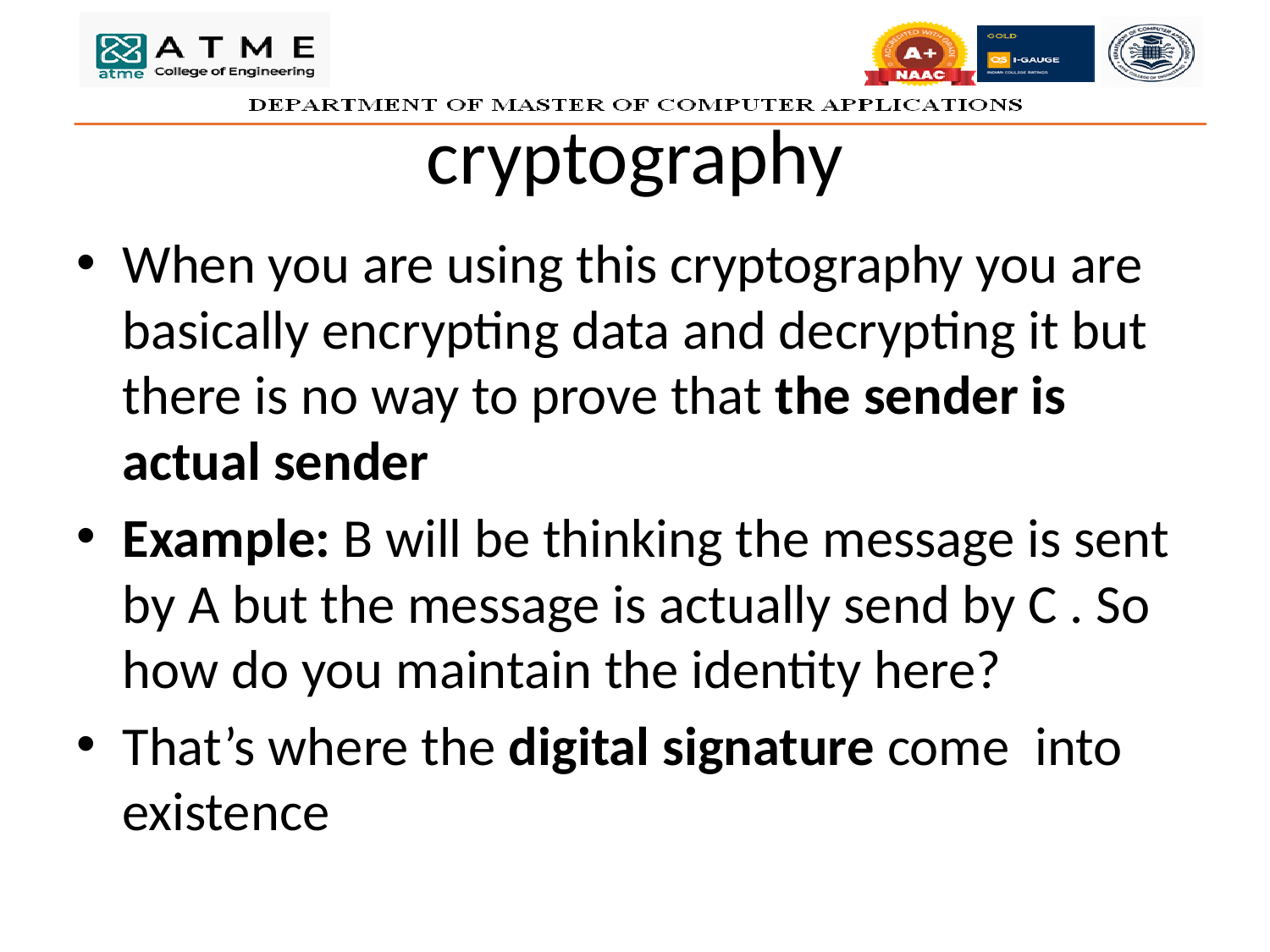

# cryptography
When you are using this cryptography you are basically encrypting data and decrypting it but there is no way to prove that the sender is actual sender
Example: B will be thinking the message is sent by A but the message is actually send by C . So how do you maintain the identity here?
That’s where the digital signature come  into existence